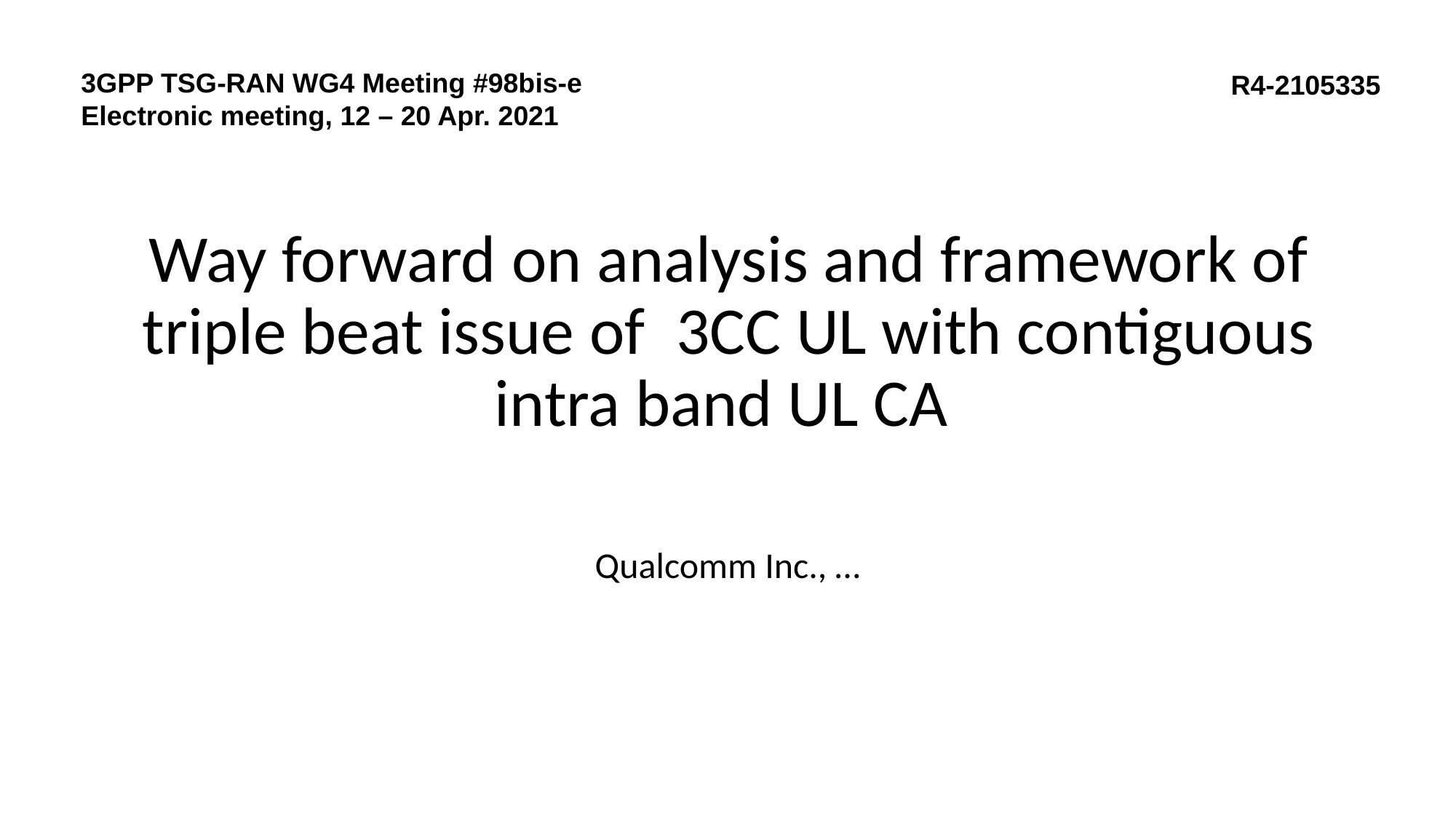

3GPP TSG-RAN WG4 Meeting #98bis-e
Electronic meeting, 12 – 20 Apr. 2021
R4-2105335
# Way forward on analysis and framework of triple beat issue of  3CC UL with contiguous intra band UL CA
Qualcomm Inc., …